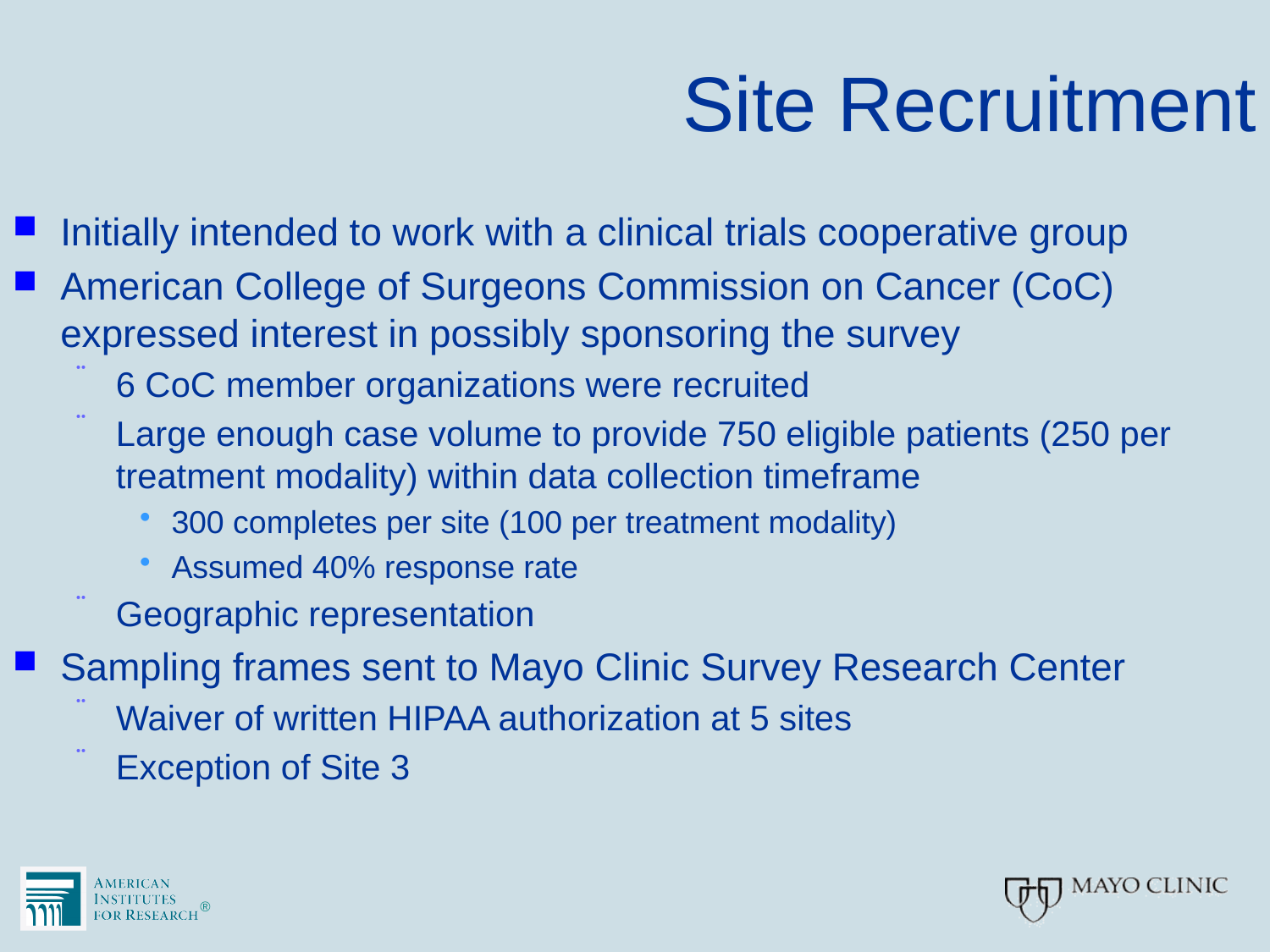

# Site Recruitment
Initially intended to work with a clinical trials cooperative group
American College of Surgeons Commission on Cancer (CoC) expressed interest in possibly sponsoring the survey
6 CoC member organizations were recruited
Large enough case volume to provide 750 eligible patients (250 per treatment modality) within data collection timeframe
300 completes per site (100 per treatment modality)
Assumed 40% response rate
Geographic representation
Sampling frames sent to Mayo Clinic Survey Research Center
Waiver of written HIPAA authorization at 5 sites
Exception of Site 3